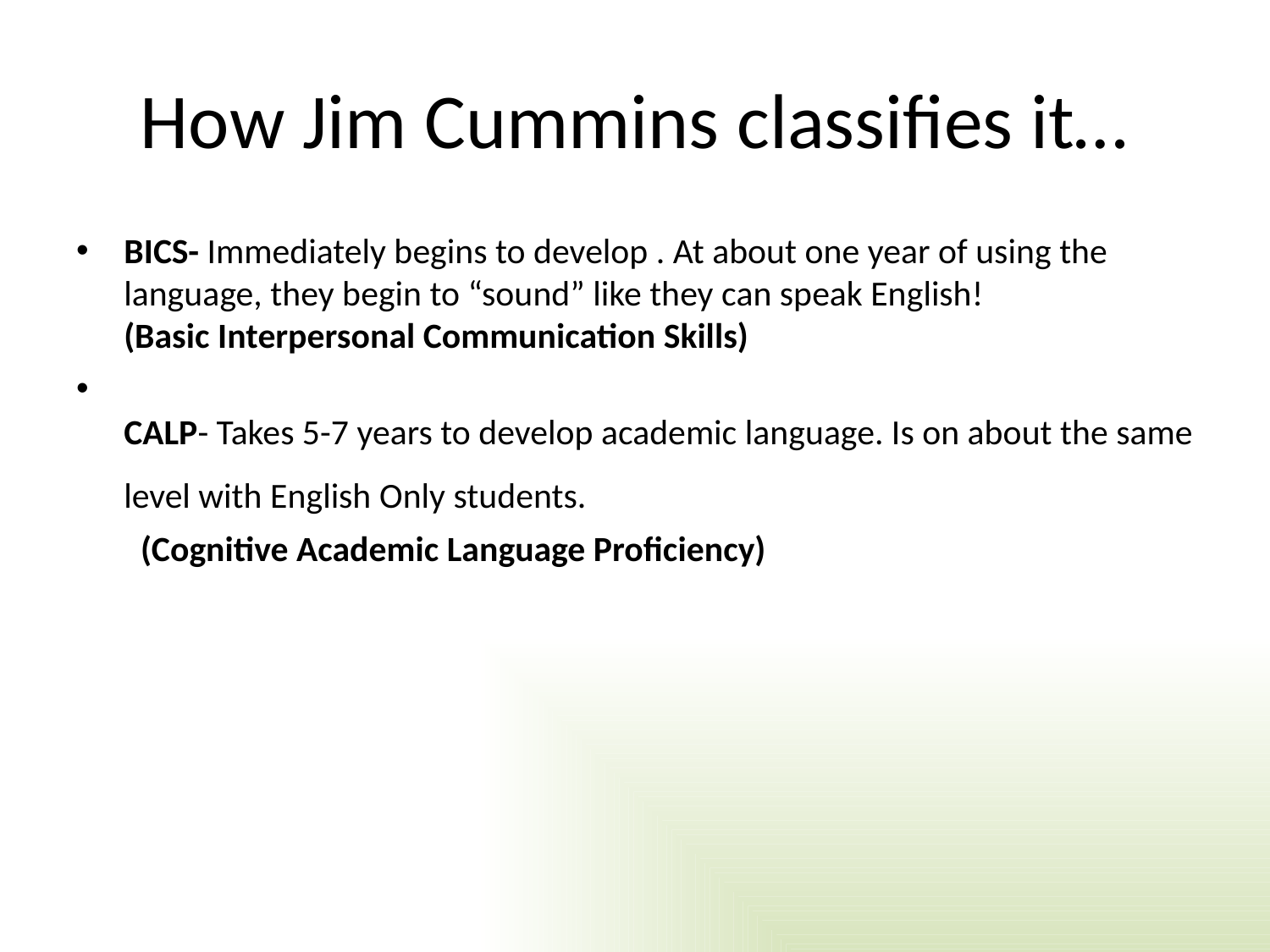

# How Jim Cummins classifies it…
BICS- Immediately begins to develop . At about one year of using the language, they begin to “sound” like they can speak English!
(Basic Interpersonal Communication Skills)
CALP- Takes 5-7 years to develop academic language. Is on about the same level with English Only students.
        (Cognitive Academic Language Proficiency)